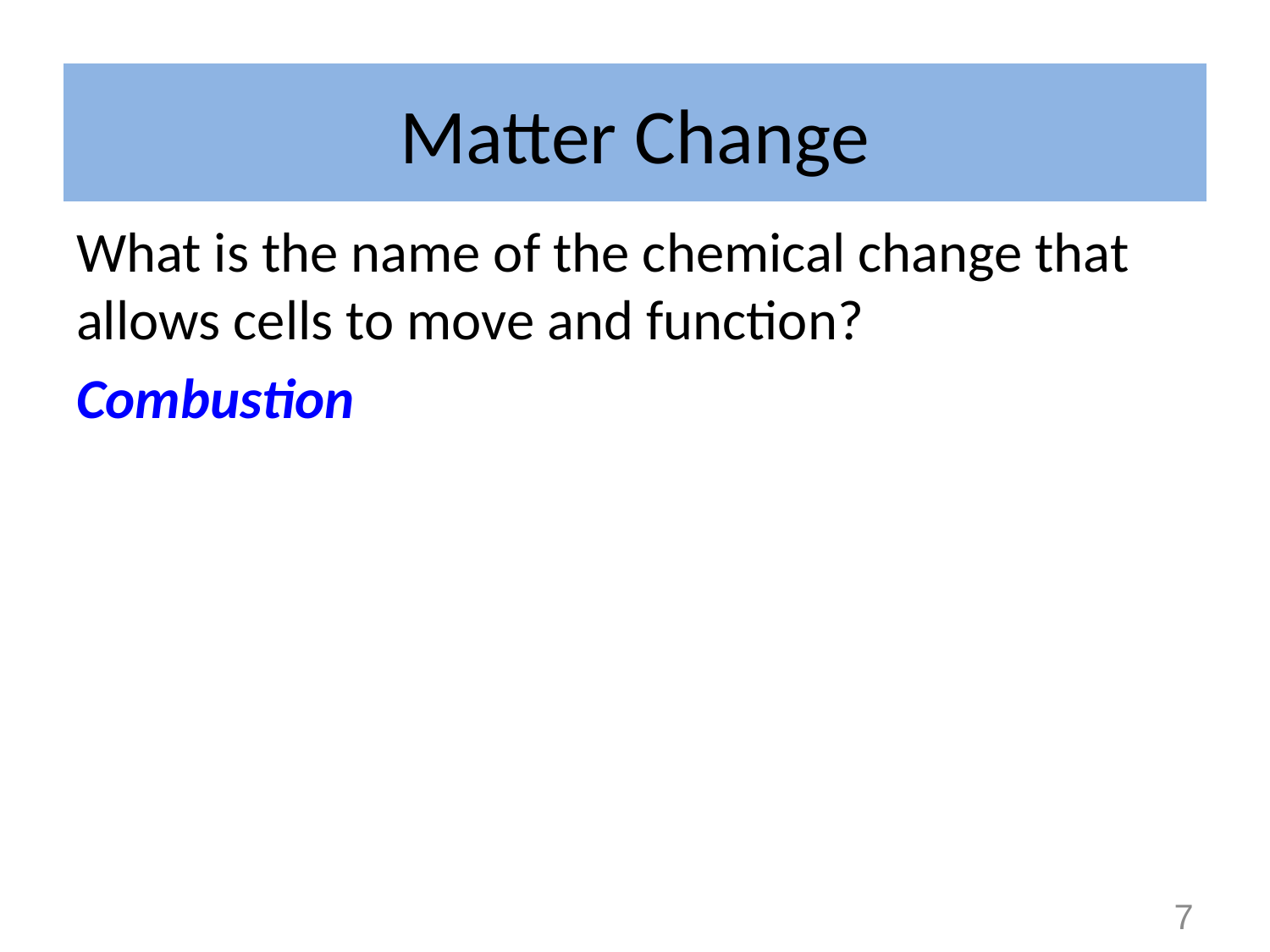

# Matter Change
What is the name of the chemical change that allows cells to move and function?
Combustion
7